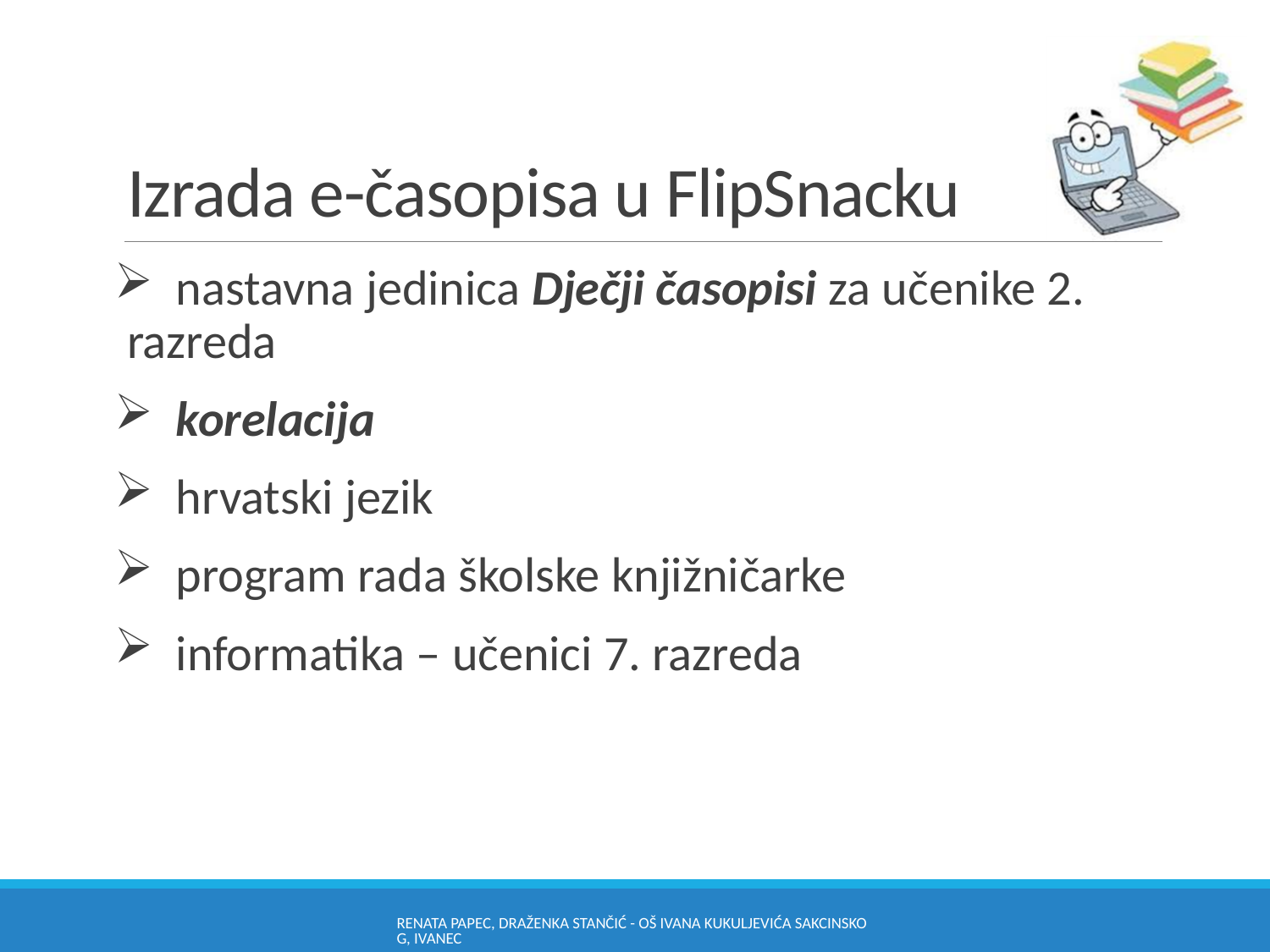

# Izrada e-časopisa u FlipSnacku
  nastavna jedinica Dječji časopisi za učenike 2.  razreda
  korelacija
  hrvatski jezik
  program rada školske knjižničarke
  informatika – učenici 7. razreda
Renata Papec, Draženka Stančić - OŠ Ivana Kukuljevića Sakcinskog, Ivanec